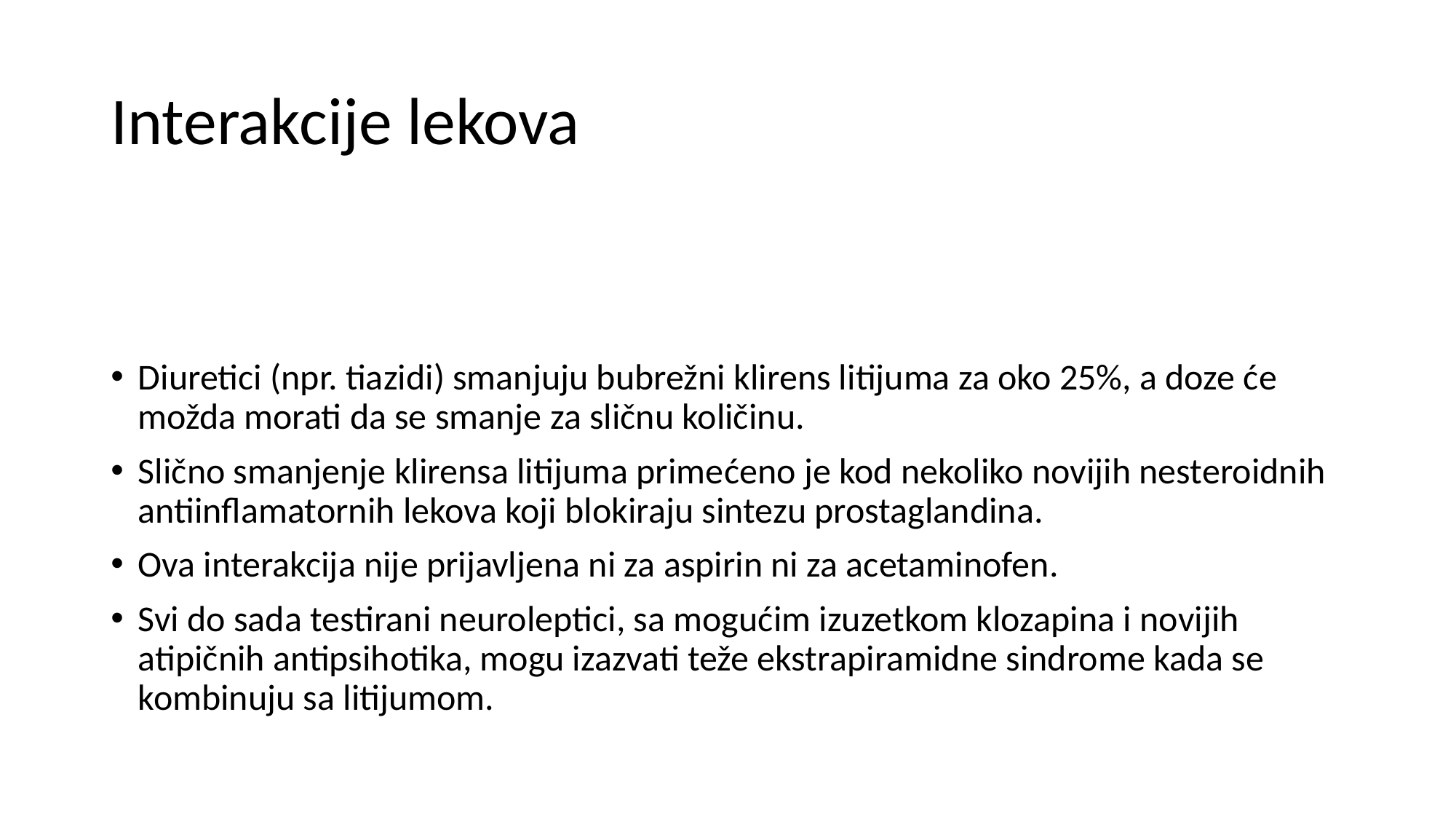

# Interakcije lekova
Diuretici (npr. tiazidi) smanjuju bubrežni klirens litijuma za oko 25%, a doze će možda morati da se smanje za sličnu količinu.
Slično smanjenje klirensa litijuma primećeno je kod nekoliko novijih nesteroidnih antiinflamatornih lekova koji blokiraju sintezu prostaglandina.
Ova interakcija nije prijavljena ni za aspirin ni za acetaminofen.
Svi do sada testirani neuroleptici, sa mogućim izuzetkom klozapina i novijih atipičnih antipsihotika, mogu izazvati teže ekstrapiramidne sindrome kada se kombinuju sa litijumom.